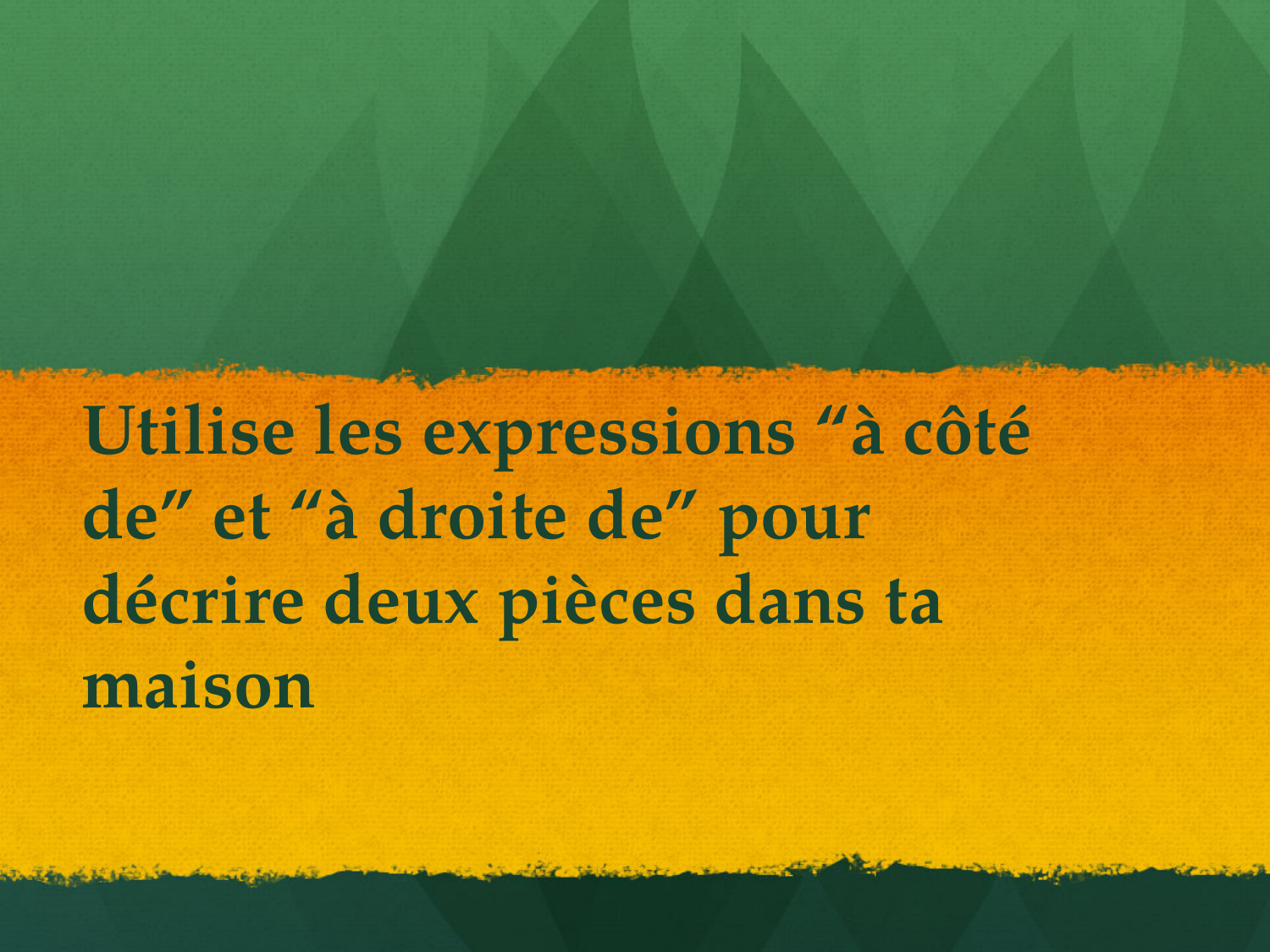

# Utilise les expressions “à côté de” et “à droite de” pour décrire deux pièces dans ta maison